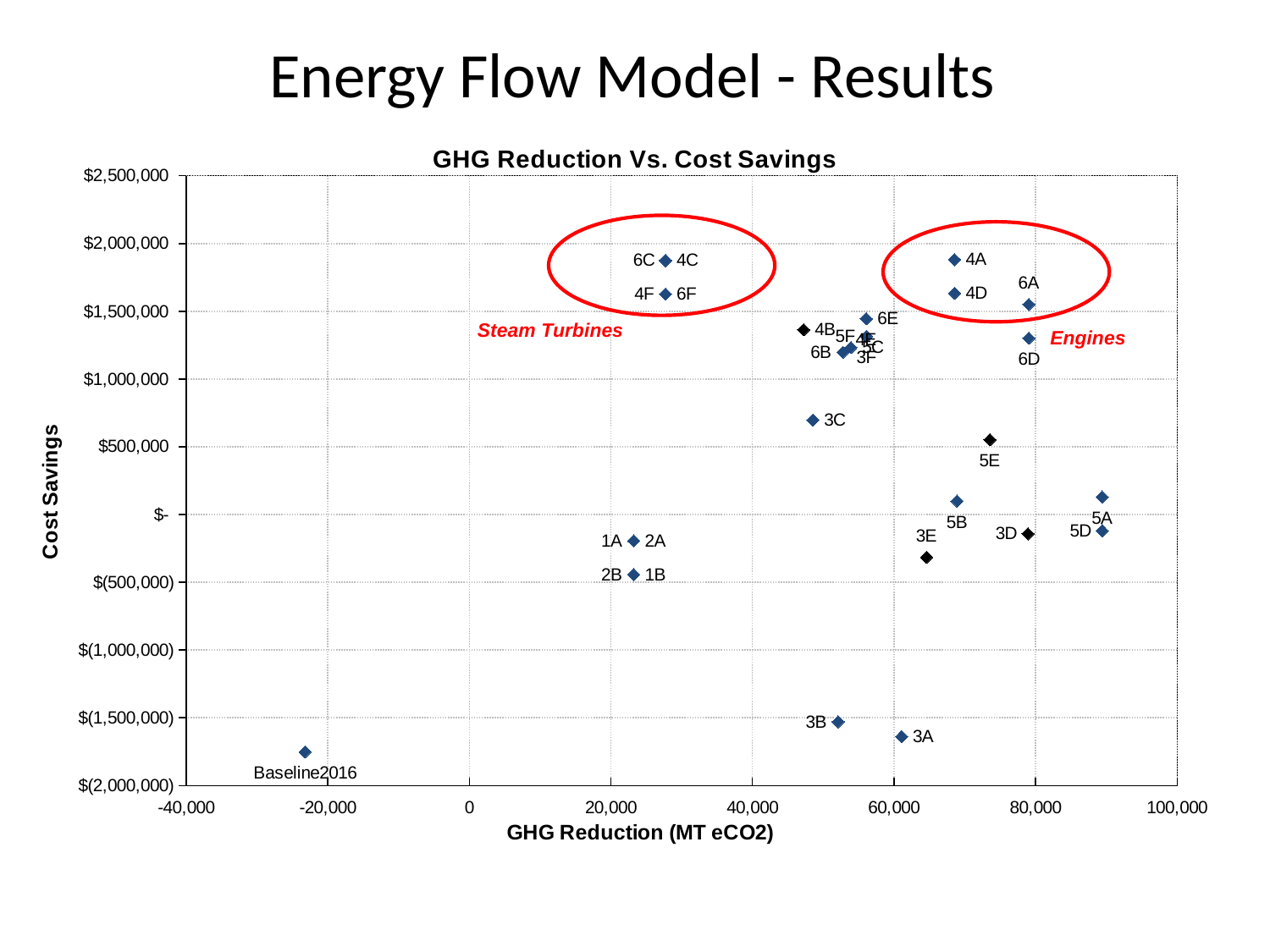

Energy Flow Model - Results

### Chart: GHG Reduction Vs. Cost Savings

| Category | Baseline2016 | 1A | 1B | 2A | 2B | 3A | 3B | 3C | 3D | 3E | 3F | 4A | 4B | 4C | 4D | 4E | 4F | 6A | 6B | 6C | 6D | 6E | 6F | 5A | 5B | 5C | 5D | 5E | 5F |
|---|---|---|---|---|---|---|---|---|---|---|---|---|---|---|---|---|---|---|---|---|---|---|---|---|---|---|---|---|---|
Steam Turbines
Engines